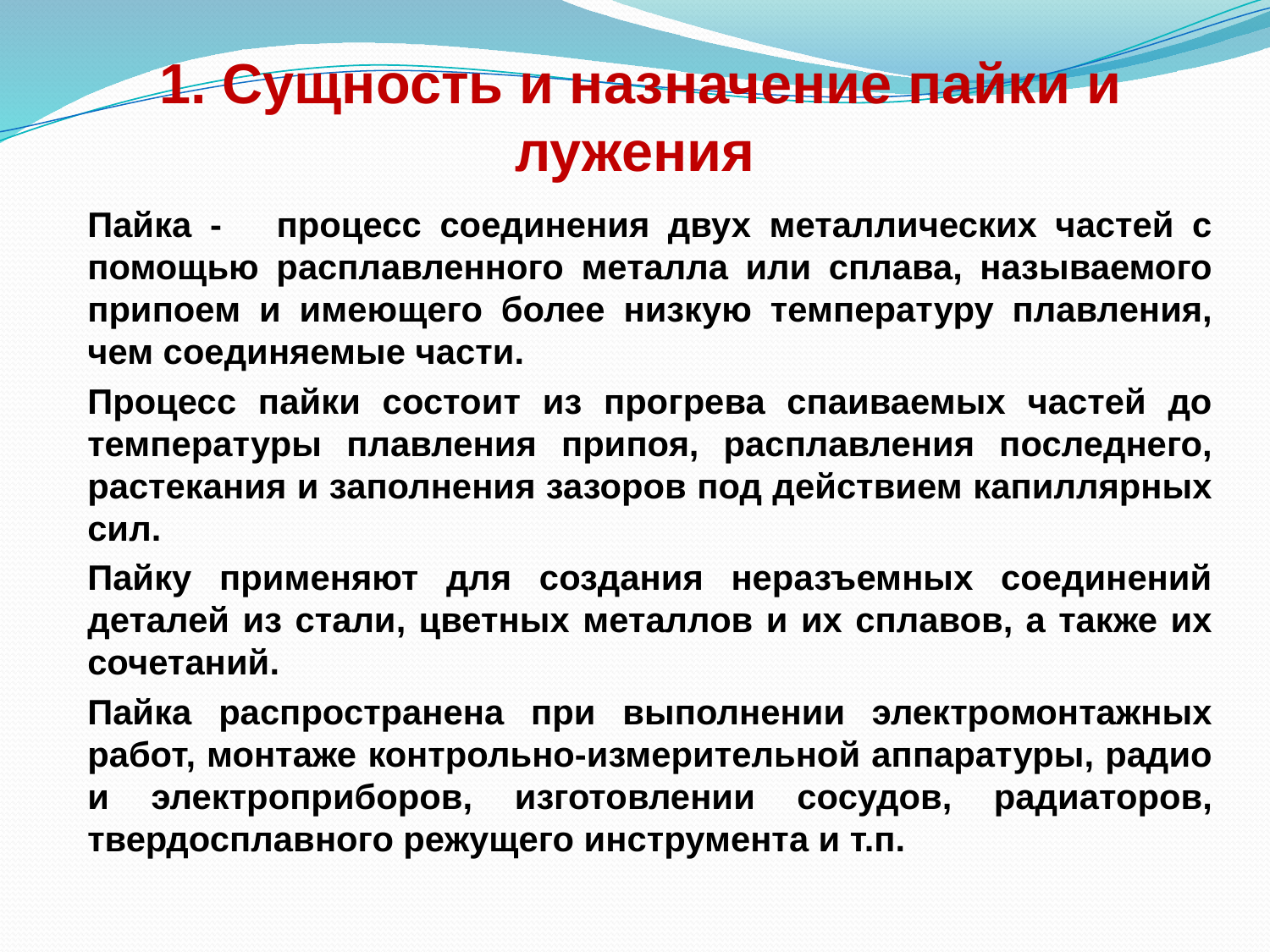

# 1. Сущность и назначение пайки и лужения
Пайка -   процесс соединения двух металлических частей с помощью расплавленного металла или сплава, называемого припоем и имеющего более низкую температуру плавления, чем соединяемые части.
Процесс пайки состоит из прогрева спаиваемых частей до температуры плавления припоя, расплавления последнего, растекания и заполнения зазоров под действием капиллярных сил.
Пайку применяют для создания неразъемных соединений деталей из стали, цветных металлов и их сплавов, а также их сочетаний.
Пайка распространена при выполнении электромонтажных работ, монтаже контрольно-измерительной аппаратуры, радио и электроприборов, изготовлении сосудов, радиаторов, твердосплавного режущего инструмента и т.п.